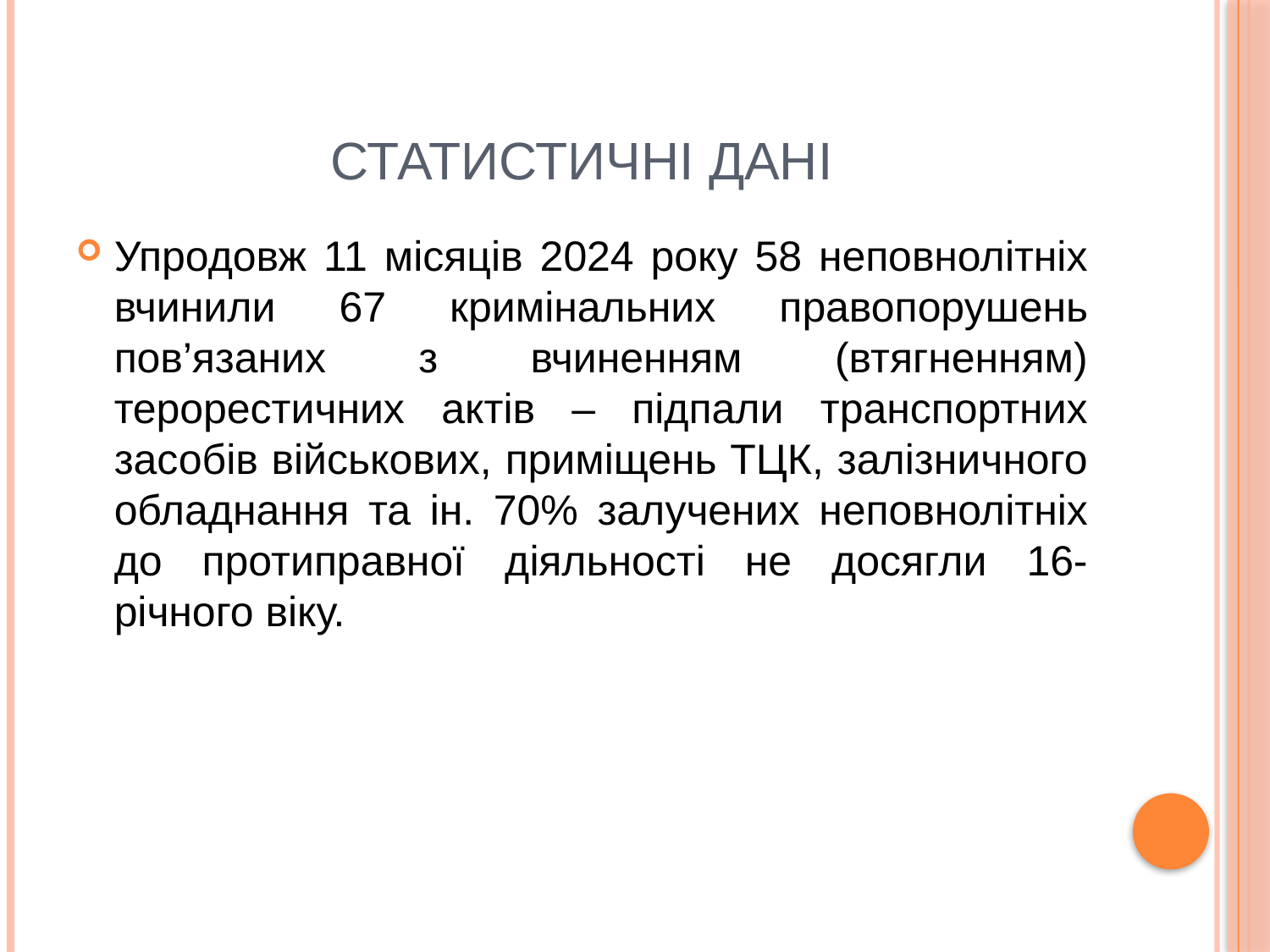

# Статистичні дані
Упродовж 11 місяців 2024 року 58 неповнолітніх вчинили 67 кримінальних правопорушень пов’язаних з вчиненням (втягненням) терорестичних актів – підпали транспортних засобів військових, приміщень ТЦК, залізничного обладнання та ін. 70% залучених неповнолітніх до протиправної діяльності не досягли 16-річного віку.